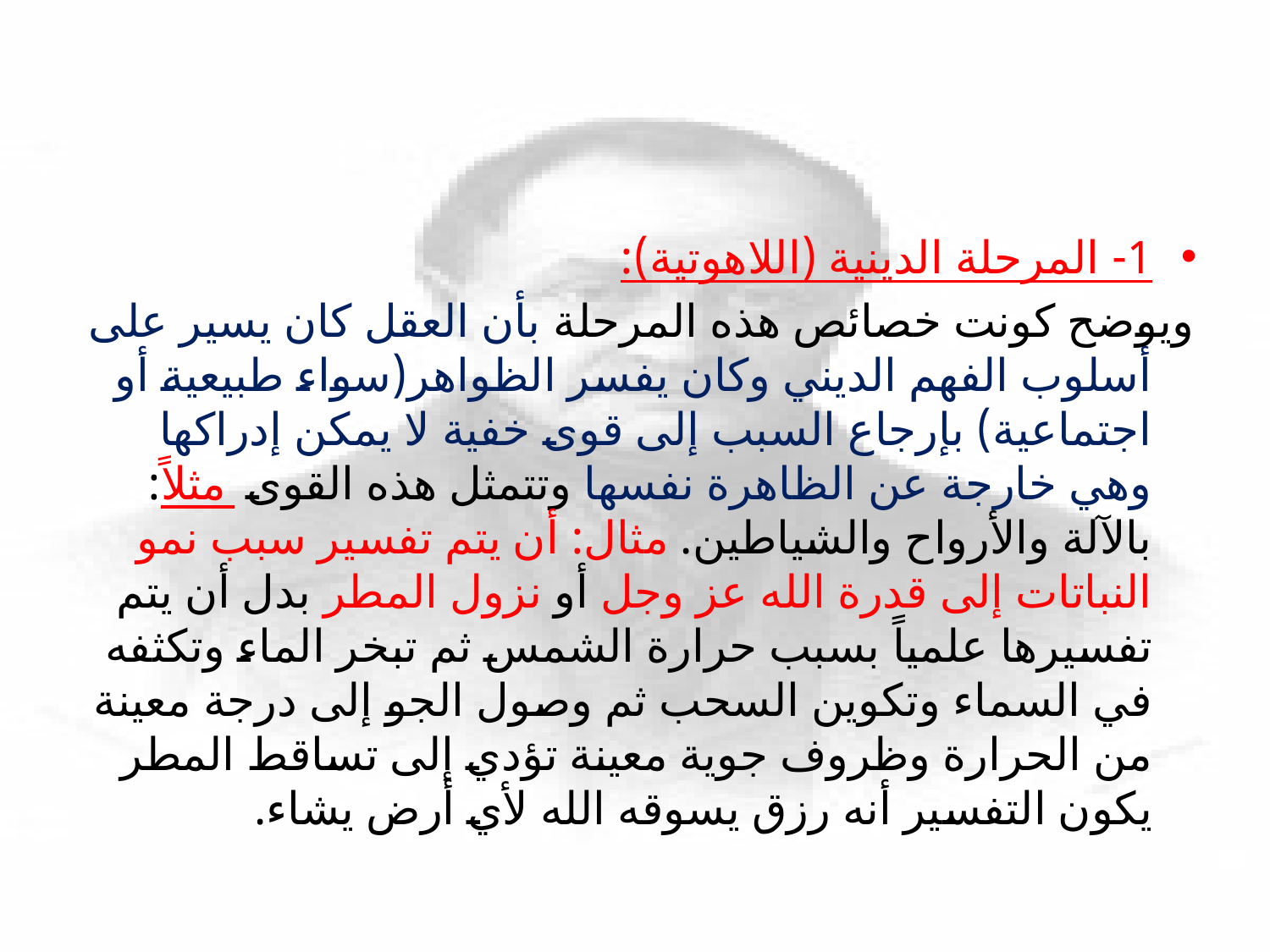

#
1- المرحلة الدينية (اللاهوتية):
ويوضح كونت خصائص هذه المرحلة بأن العقل كان يسير على أسلوب الفهم الديني وكان يفسر الظواهر(سواء طبيعية أو اجتماعية) بإرجاع السبب إلى قوى خفية لا يمكن إدراكها وهي خارجة عن الظاهرة نفسها وتتمثل هذه القوى مثلاً: بالآلة والأرواح والشياطين. مثال: أن يتم تفسير سبب نمو النباتات إلى قدرة الله عز وجل أو نزول المطر بدل أن يتم تفسيرها علمياً بسبب حرارة الشمس ثم تبخر الماء وتكثفه في السماء وتكوين السحب ثم وصول الجو إلى درجة معينة من الحرارة وظروف جوية معينة تؤدي إلى تساقط المطر يكون التفسير أنه رزق يسوقه الله لأي أرض يشاء.